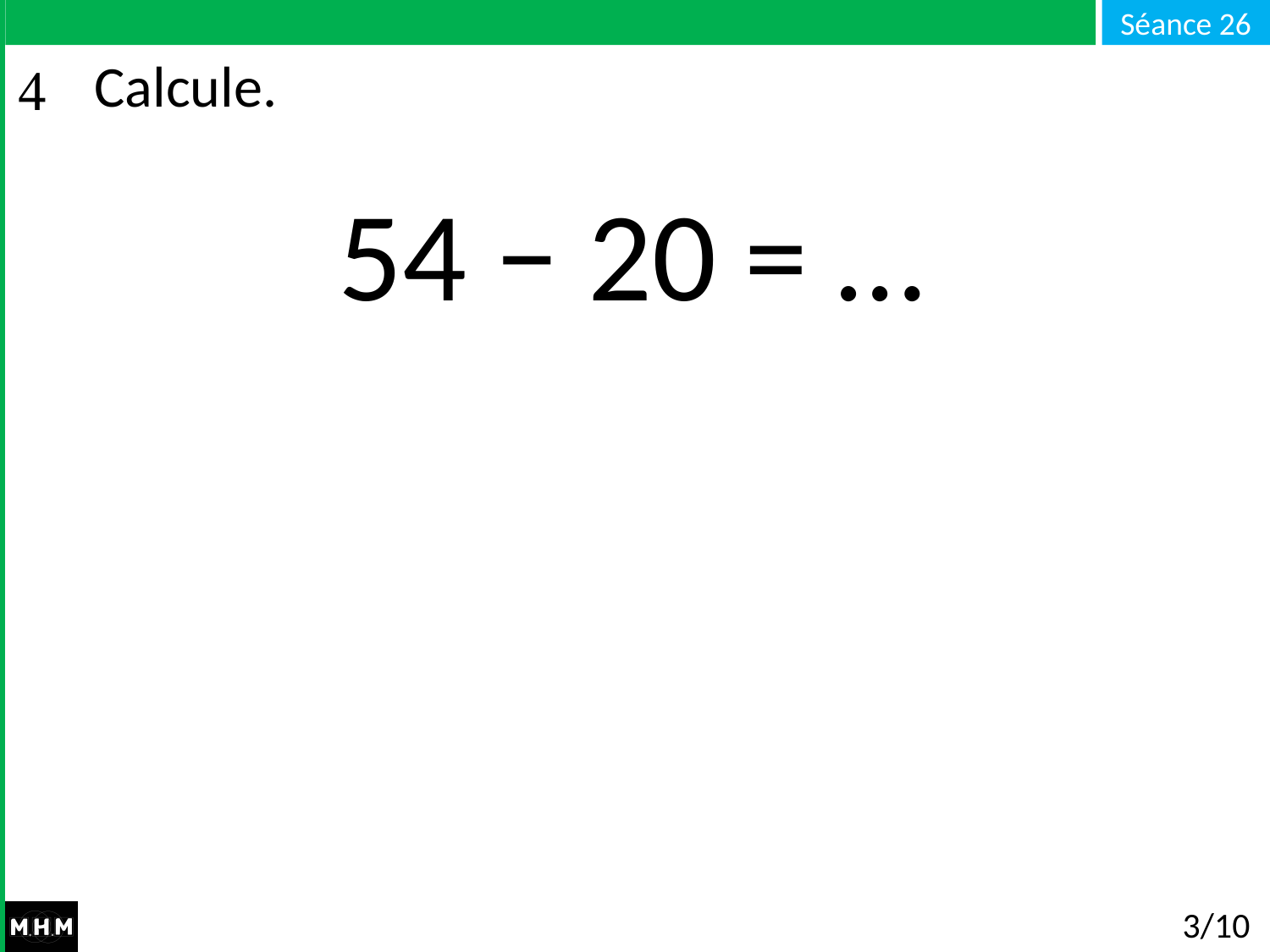

# Calcule.
54 − 20 = …
3/10